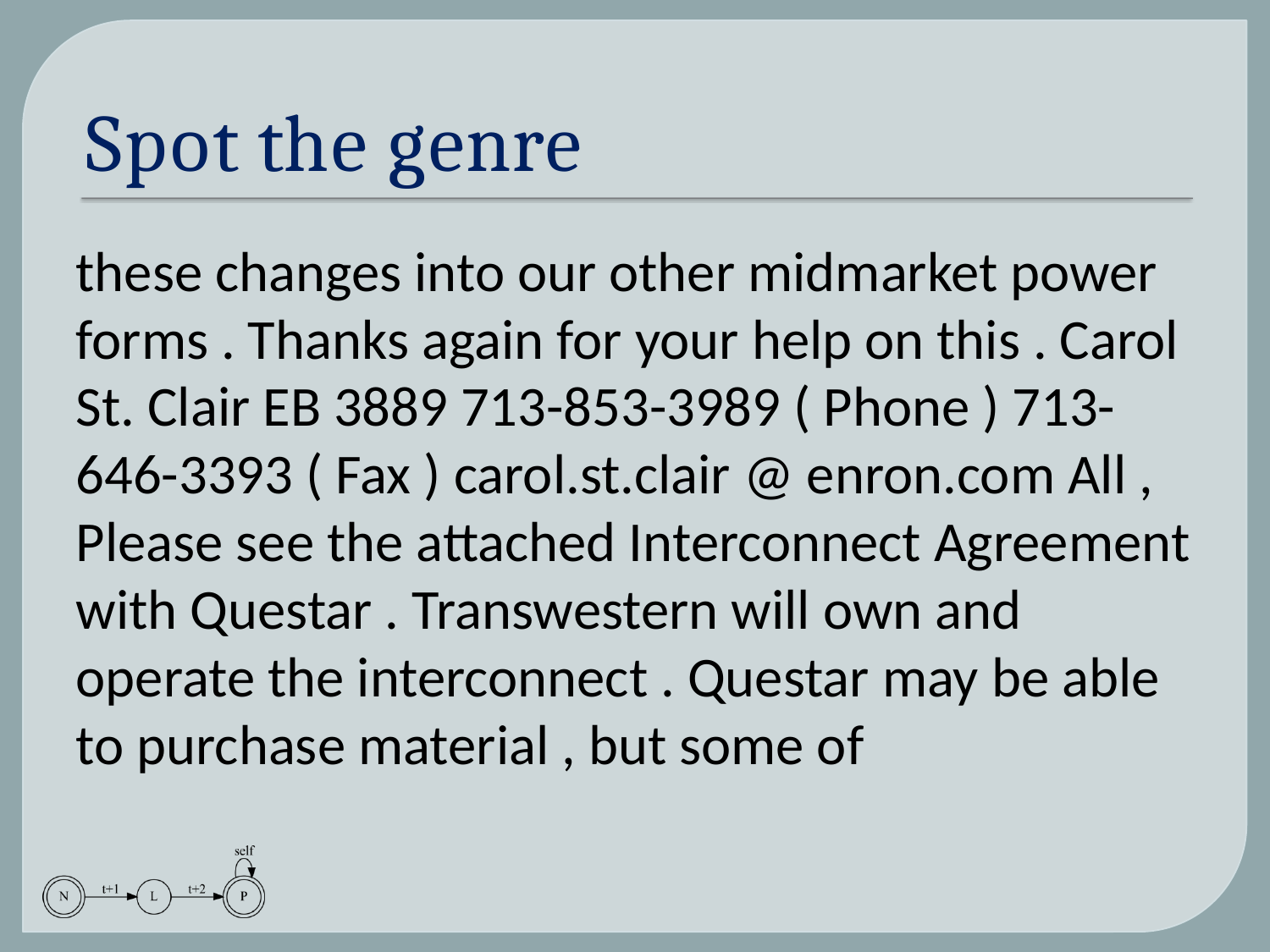

# Spot the genre
these changes into our other midmarket power forms . Thanks again for your help on this . Carol St. Clair EB 3889 713-853-3989 ( Phone ) 713-646-3393 ( Fax ) carol.st.clair @ enron.com All , Please see the attached Interconnect Agreement with Questar . Transwestern will own and operate the interconnect . Questar may be able to purchase material , but some of